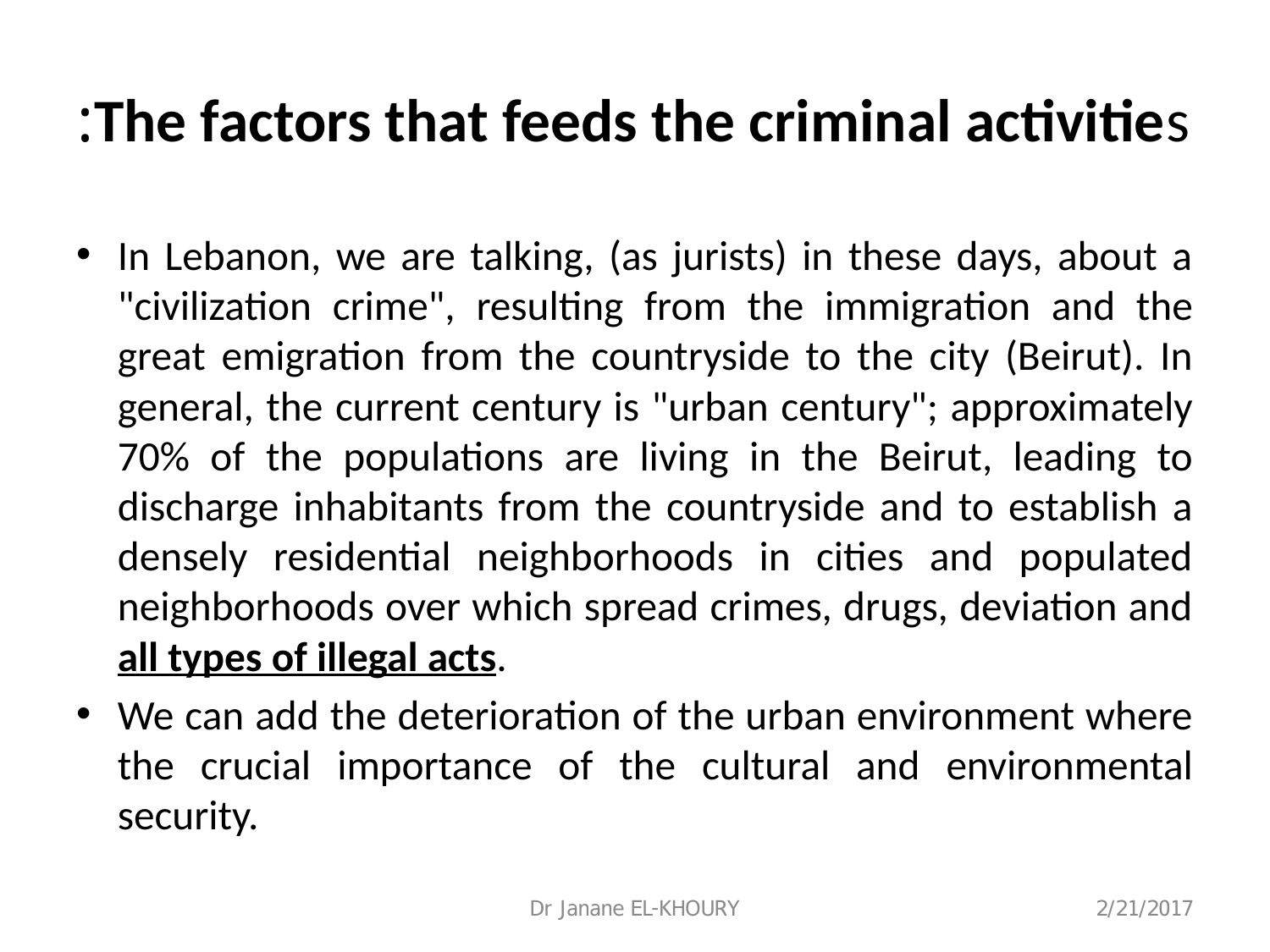

# The factors that feeds the criminal activities:
In Lebanon, we are talking, (as jurists) in these days, about a "civilization crime", resulting from the immigration and the great emigration from the countryside to the city (Beirut). In general, the current century is "urban century"; approximately 70% of the populations are living in the Beirut, leading to discharge inhabitants from the countryside and to establish a densely residential neighborhoods in cities and populated neighborhoods over which spread crimes, drugs, deviation and all types of illegal acts.
We can add the deterioration of the urban environment where the crucial importance of the cultural and environmental security.

Dr Janane EL-KHOURY
2/21/2017